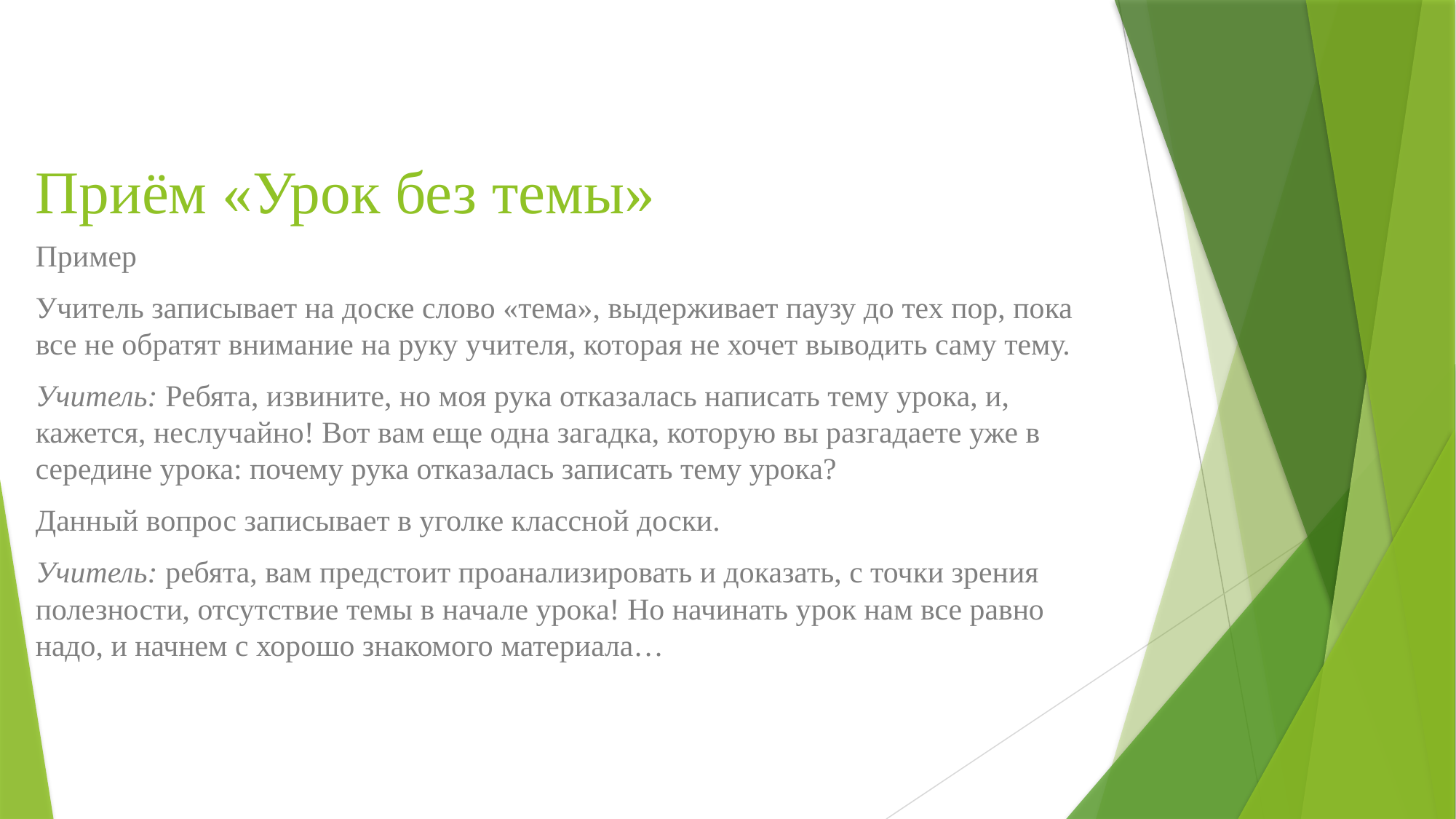

# Приём «Урок без темы»
Пример
Учитель записывает на доске слово «тема», выдерживает паузу до тех пор, пока все не обратят внимание на руку учителя, которая не хочет выводить саму тему.
Учитель: Ребята, извините, но моя рука отказалась написать тему урока, и, кажется, неслучайно! Вот вам еще одна загадка, которую вы разгадаете уже в середине урока: почему рука отказалась записать тему урока?
Данный вопрос записывает в уголке классной доски.
Учитель: ребята, вам предстоит проанализировать и доказать, с точки зрения полезности, отсутствие темы в начале урока! Но начинать урок нам все равно надо, и начнем с хорошо знакомого материала…